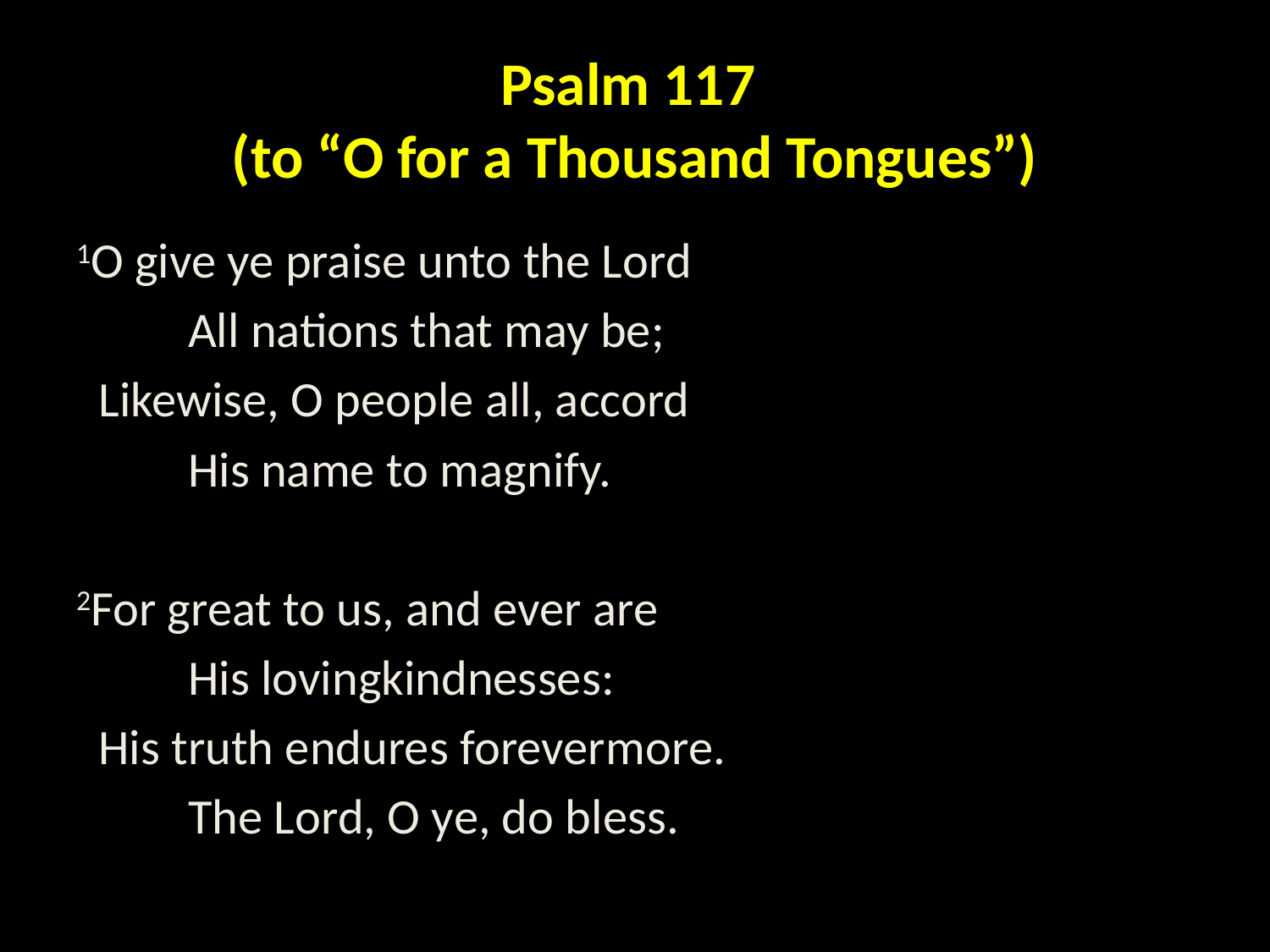

# Psalm 117 (to “O for a Thousand Tongues”)
1O give ye praise unto the Lord
	All nations that may be;
  Likewise, O people all, accord
	His name to magnify.

2For great to us, and ever are
	His lovingkindnesses:
  His truth endures forevermore.
	The Lord, O ye, do bless.